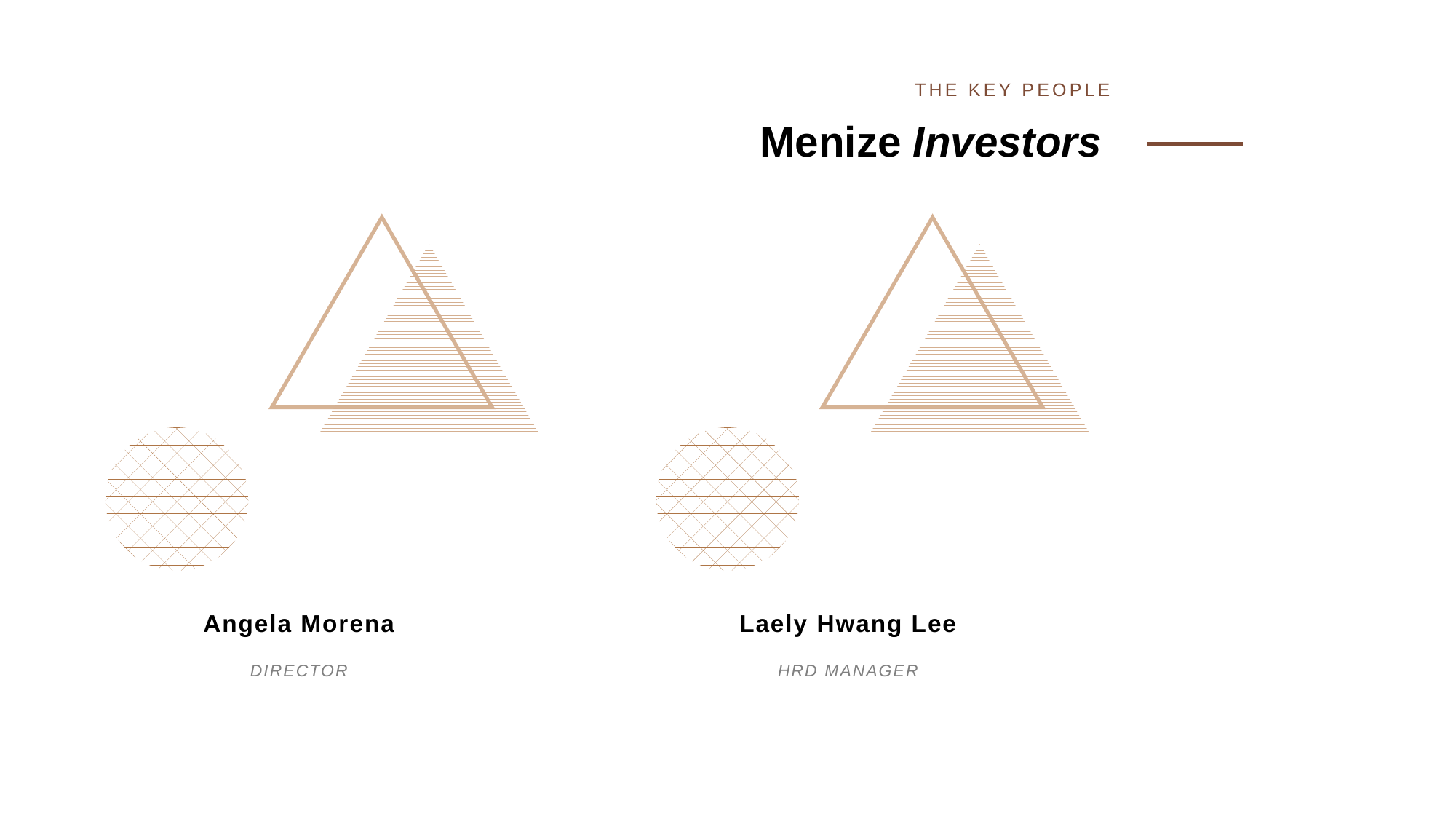

THE KEY PEOPLE
Menize Investors

Angela Morena
Laely Hwang Lee
DIRECTOR
HRD MANAGER